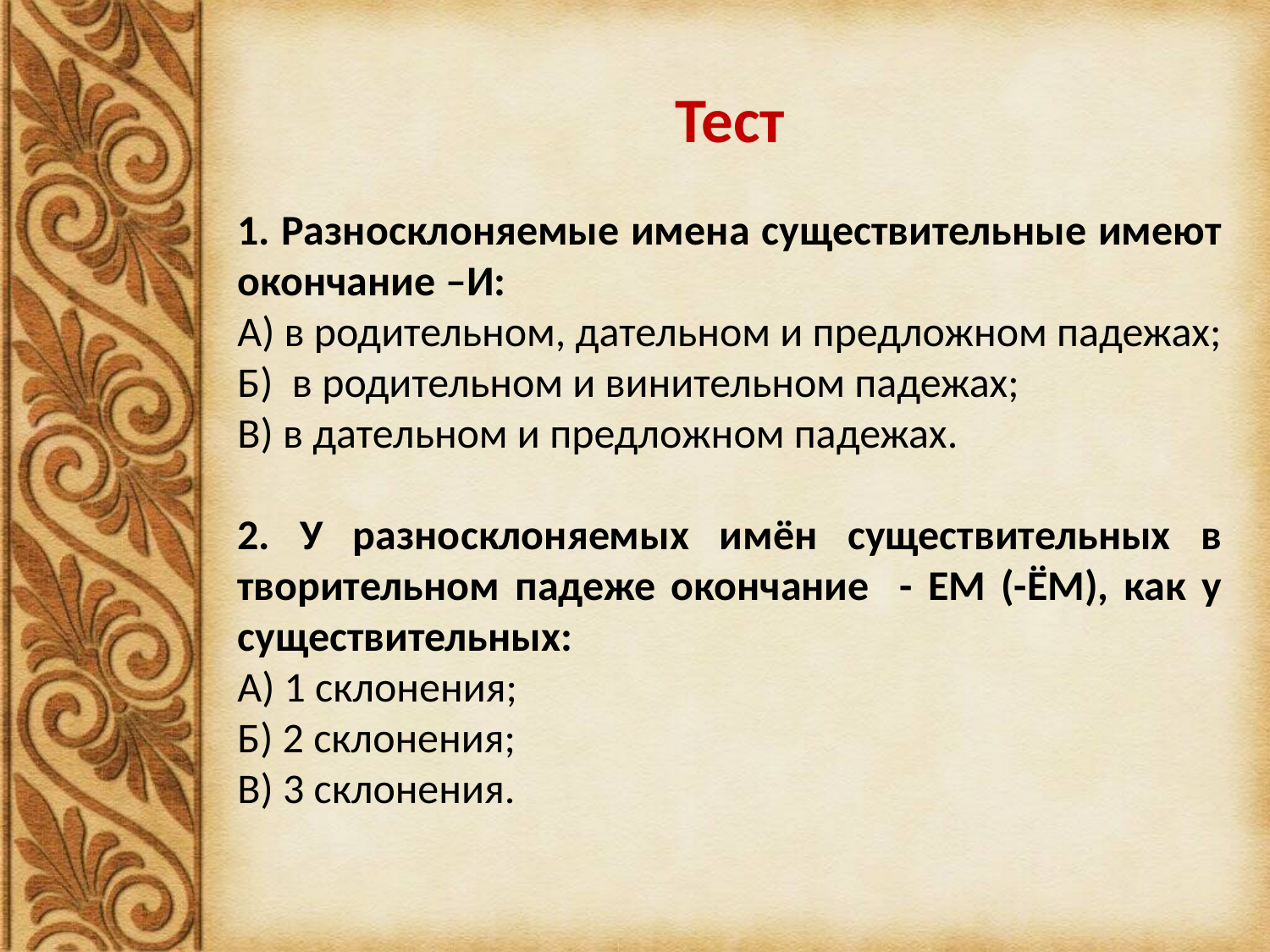

# Тест
1. Разносклоняемые имена существительные имеют окончание –И:
А) в родительном, дательном и предложном падежах;
Б)  в родительном и винительном падежах;
В) в дательном и предложном падежах.

2. У разносклоняемых имён существительных в творительном падеже окончание  - ЕМ (-ЁМ), как у существительных:
А) 1 склонения;
Б) 2 склонения;
В) 3 склонения.